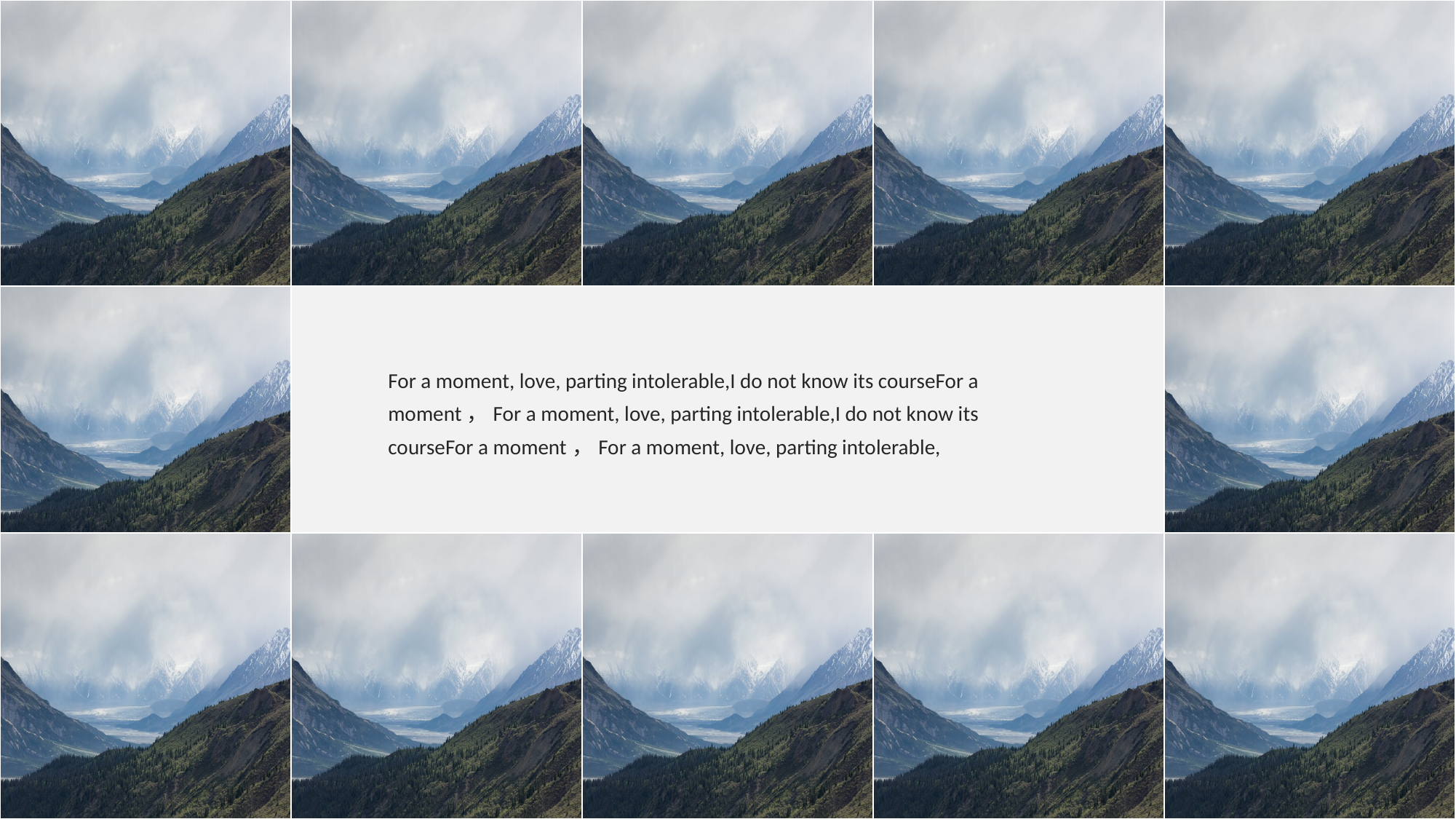

For a moment, love, parting intolerable,I do not know its courseFor a moment，For a moment, love, parting intolerable,I do not know its courseFor a moment，For a moment, love, parting intolerable,